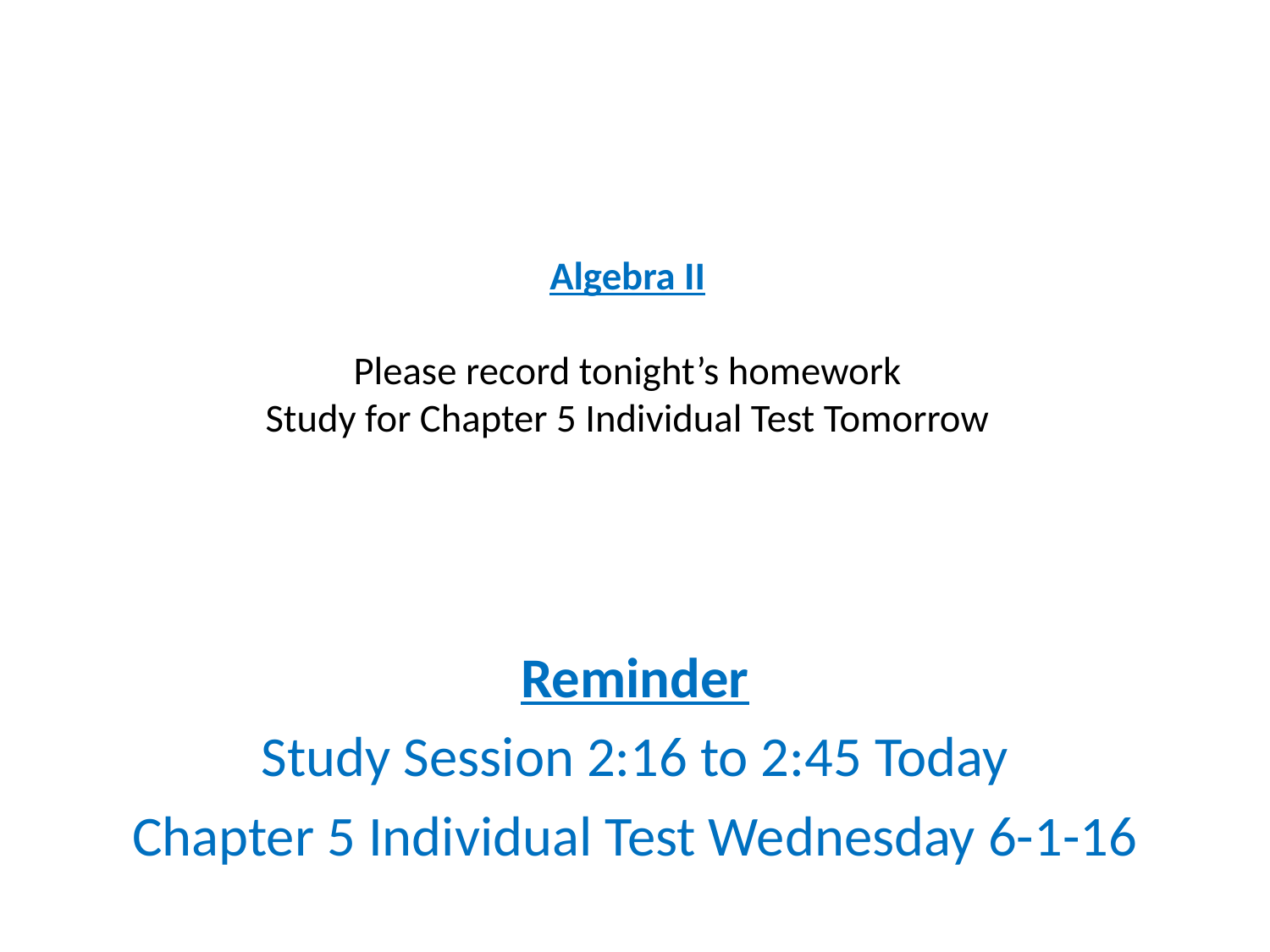

# Algebra II Please record tonight’s homework Study for Chapter 5 Individual Test Tomorrow
Reminder
Study Session 2:16 to 2:45 Today
Chapter 5 Individual Test Wednesday 6-1-16